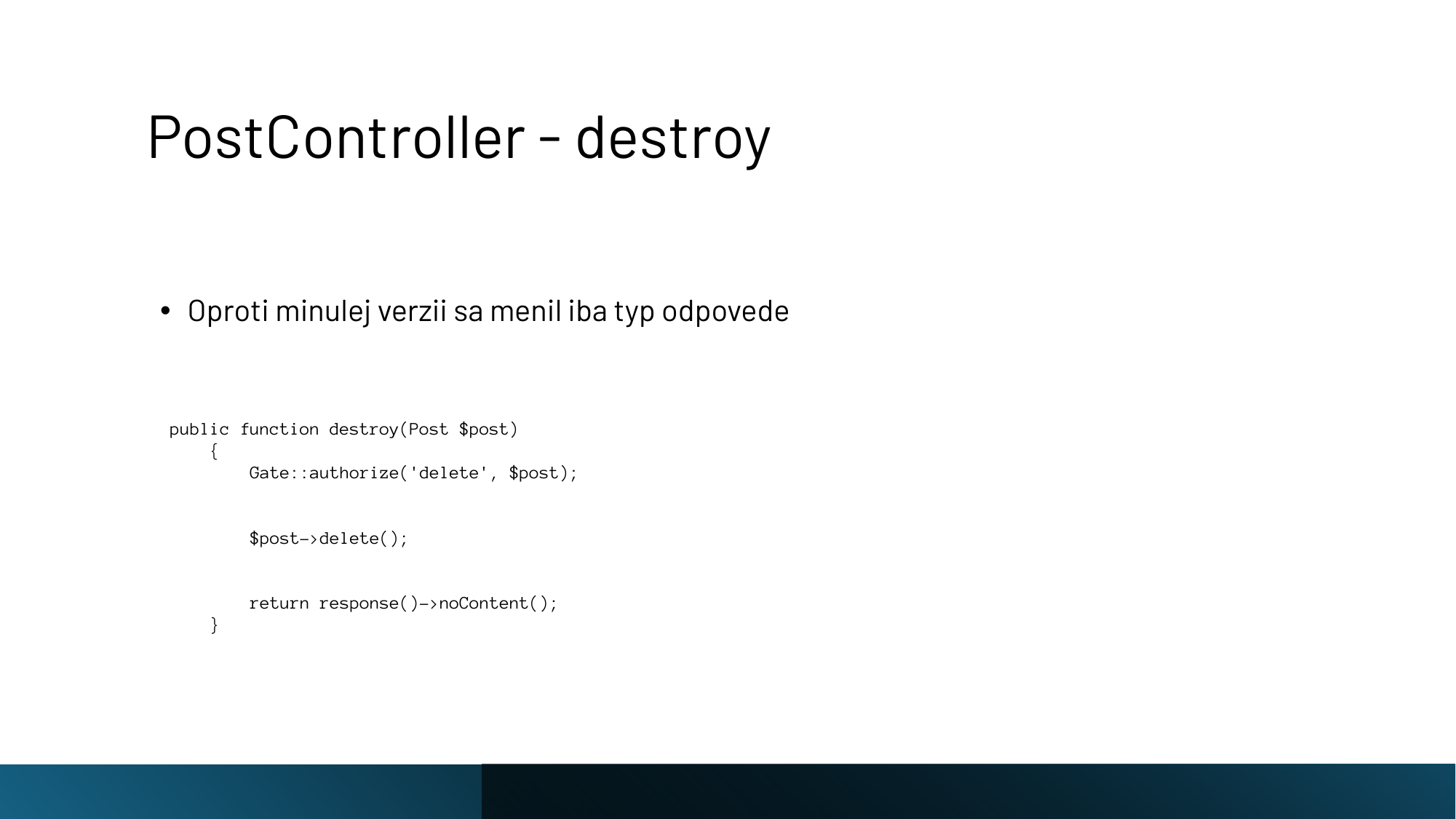

# PostController - destroy
Oproti minulej verzii sa menil iba typ odpovede
public function destroy(Post $post)
    {
        Gate::authorize('delete', $post);

        $post->delete();

        return response()->noContent();
    }